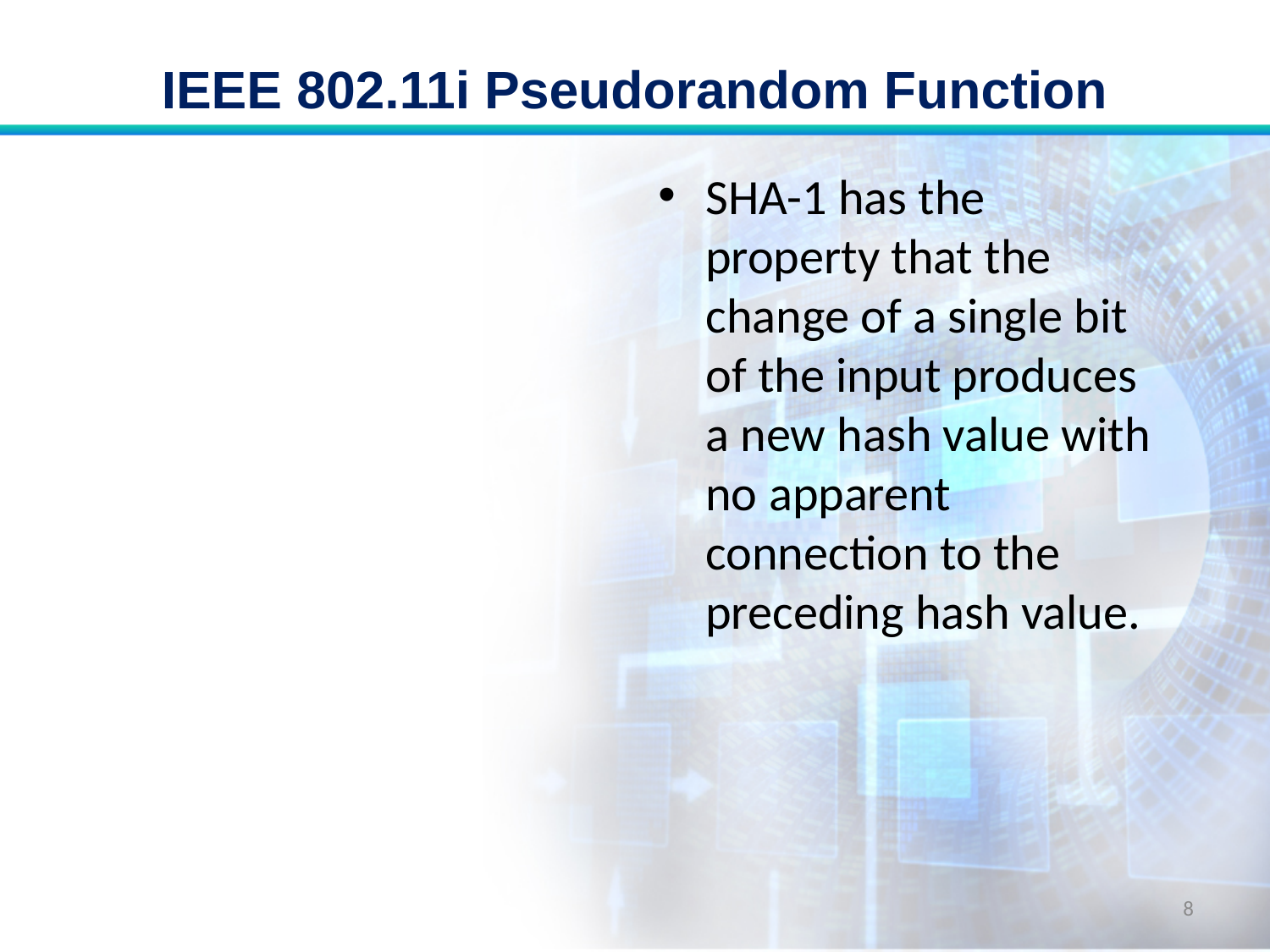

# IEEE 802.11i Pseudorandom Function
SHA-1 has the property that the change of a single bit of the input produces a new hash value with no apparent connection to the preceding hash value.
8